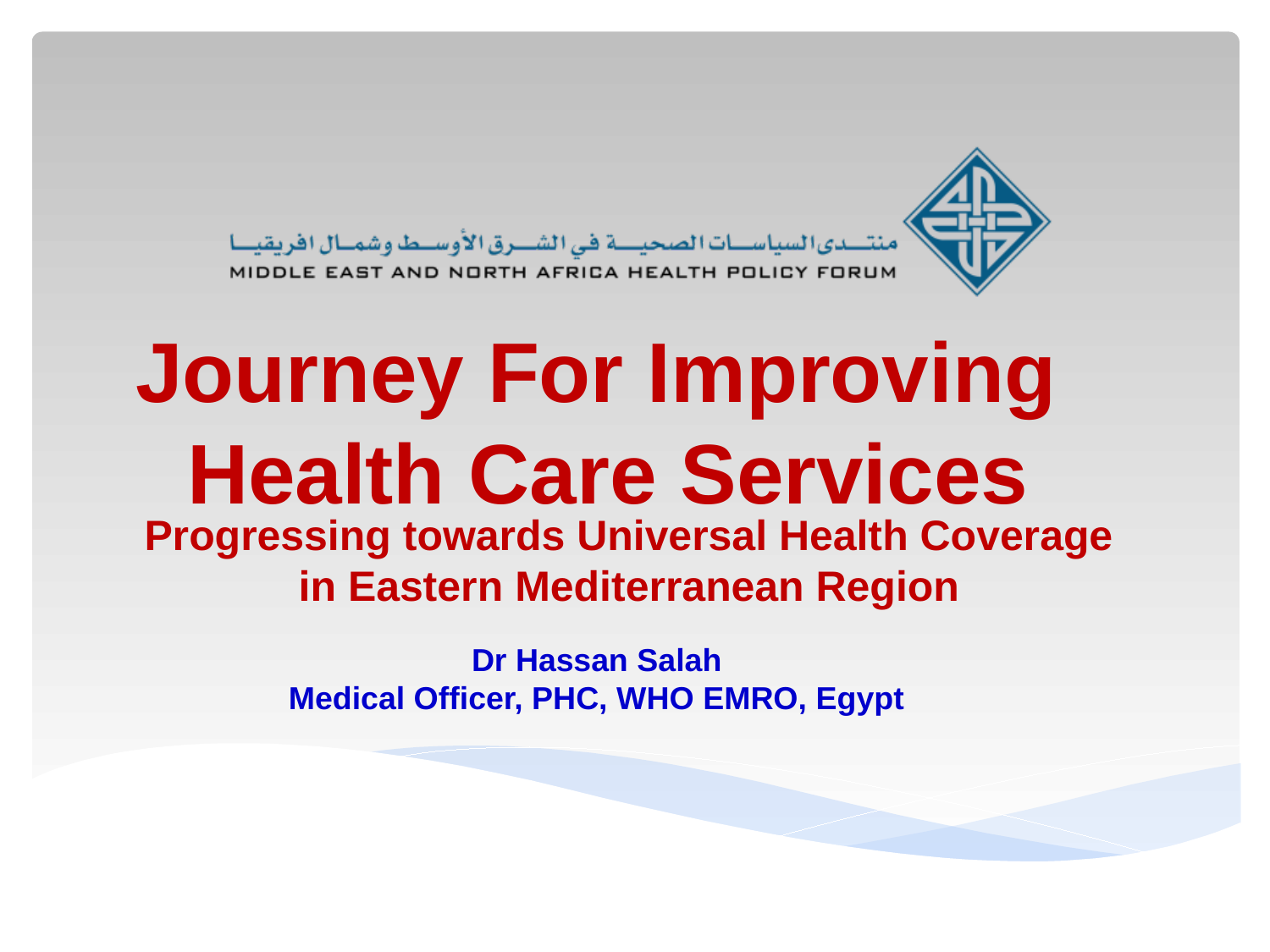

# Journey For Improving Health Care Services
Progressing towards Universal Health Coverage
in Eastern Mediterranean Region
Dr Hassan Salah
Medical Officer, PHC, WHO EMRO, Egypt